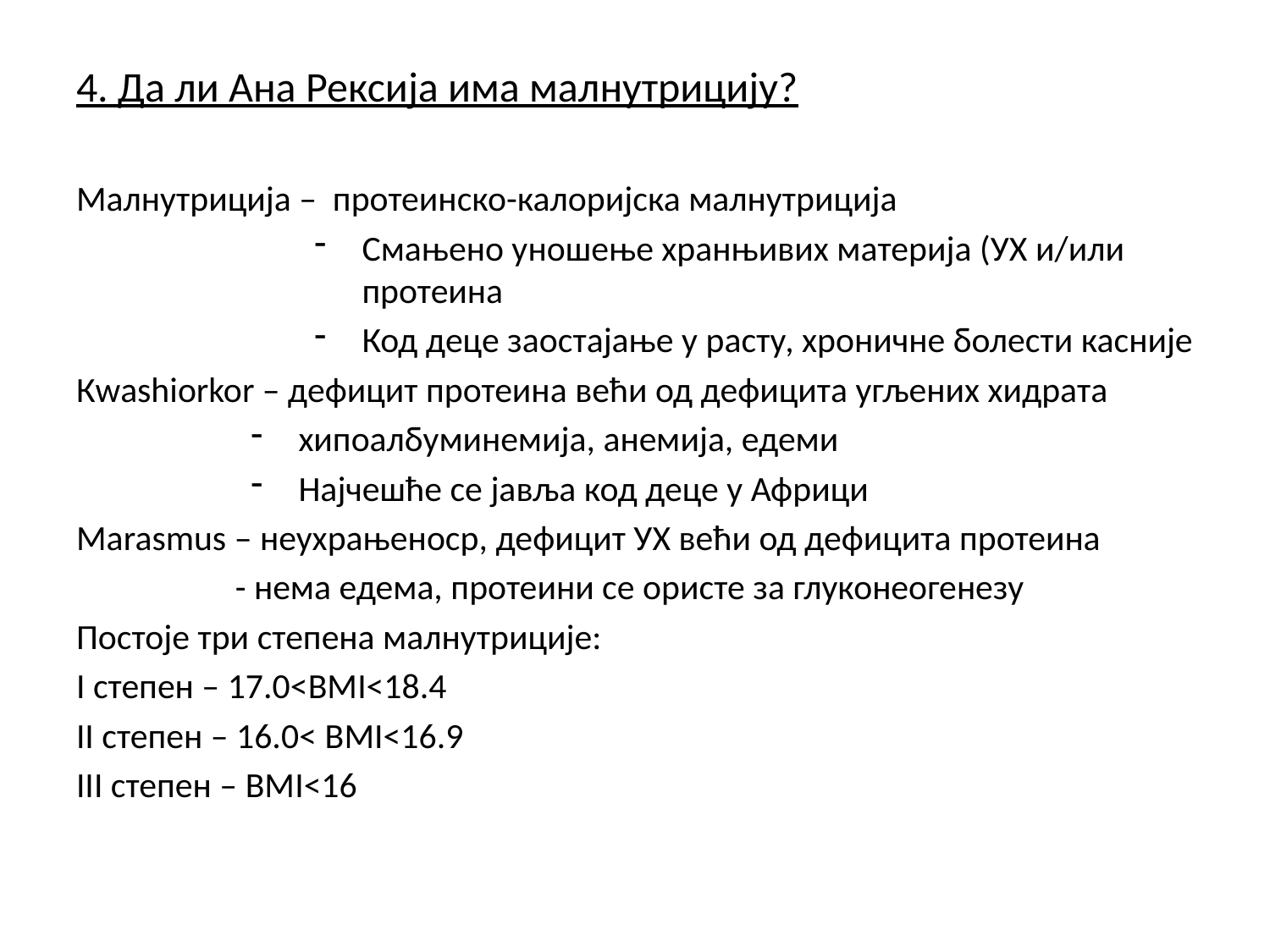

4. Да ли Ана Рексија има малнутрицију?

Малнутриција –  протеинско-калоријска малнутриција
Смањено уношење хранњивих материја (УХ и/или протеина
Код деце заостајање у расту, хроничне болести касније
Кwashiorkor – дефицит протеина већи од дефицита угљених хидрата
хипоалбуминемија, анемија, едеми
Најчешће се јавља код деце у Африци
Маrasmus – неухрањеноср, дефицит УХ већи од дефицита протеина
	    - нема едема, протеини се ористе за глуконеогенезу
Постоје три степена малнутриције:
I степен – 17.0<BMI<18.4
II степен – 16.0< BMI<16.9
III степен – BMI<16